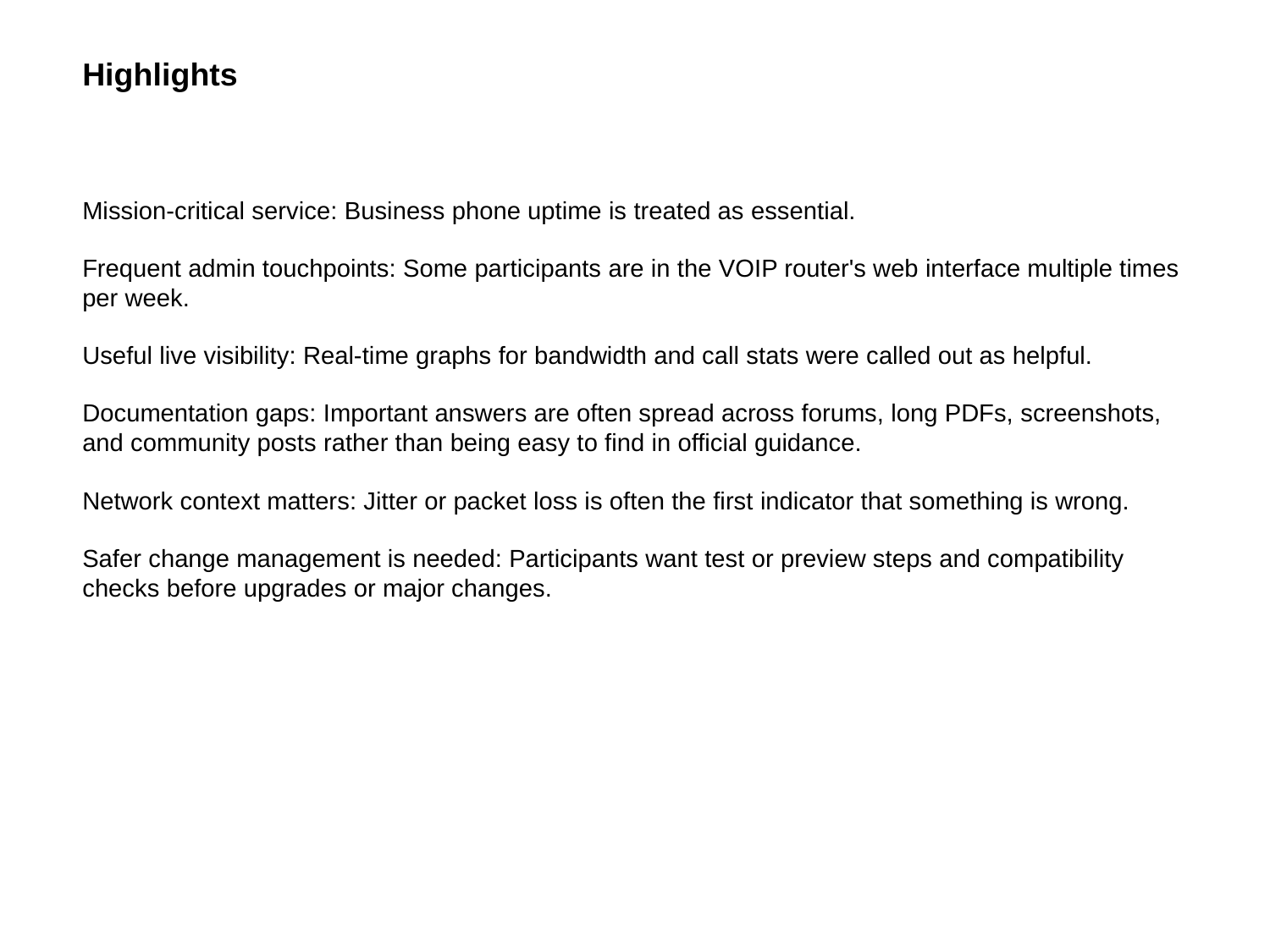

Highlights
Mission-critical service: Business phone uptime is treated as essential.
Frequent admin touchpoints: Some participants are in the VOIP router's web interface multiple times per week.
Useful live visibility: Real-time graphs for bandwidth and call stats were called out as helpful.
Documentation gaps: Important answers are often spread across forums, long PDFs, screenshots, and community posts rather than being easy to find in official guidance.
Network context matters: Jitter or packet loss is often the first indicator that something is wrong.
Safer change management is needed: Participants want test or preview steps and compatibility checks before upgrades or major changes.